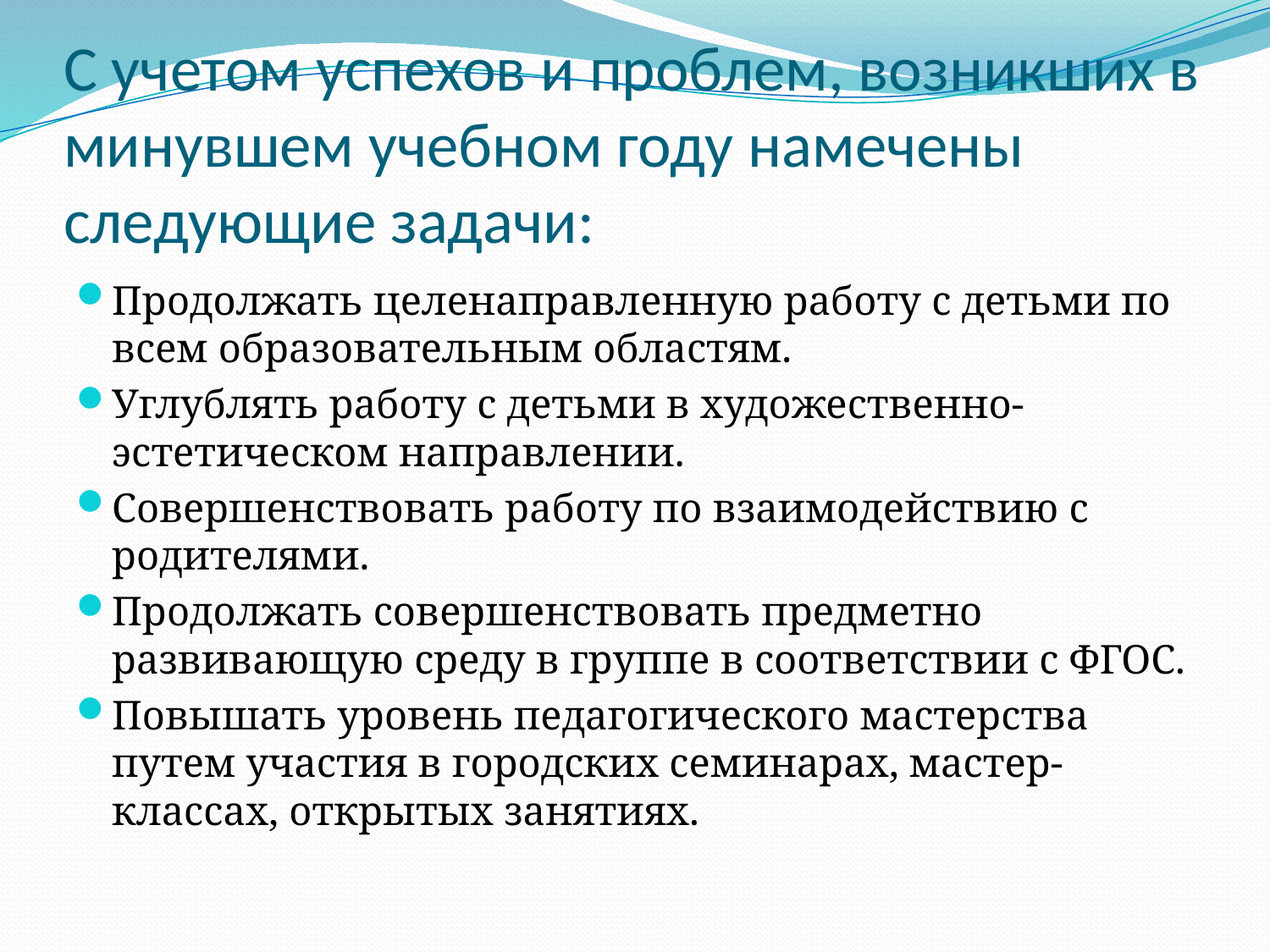

# С учетом успехов и проблем, возникших в минувшем учебном году намечены следующие задачи:
Продолжать целенаправленную работу с детьми по всем образовательным областям.
Углублять работу с детьми в художественно- эстетическом направлении.
Совершенствовать работу по взаимодействию с родителями.
Продолжать совершенствовать предметно развивающую среду в группе в соответствии с ФГОС.
Повышать уровень педагогического мастерства путем участия в городских семинарах, мастер-классах, открытых занятиях.